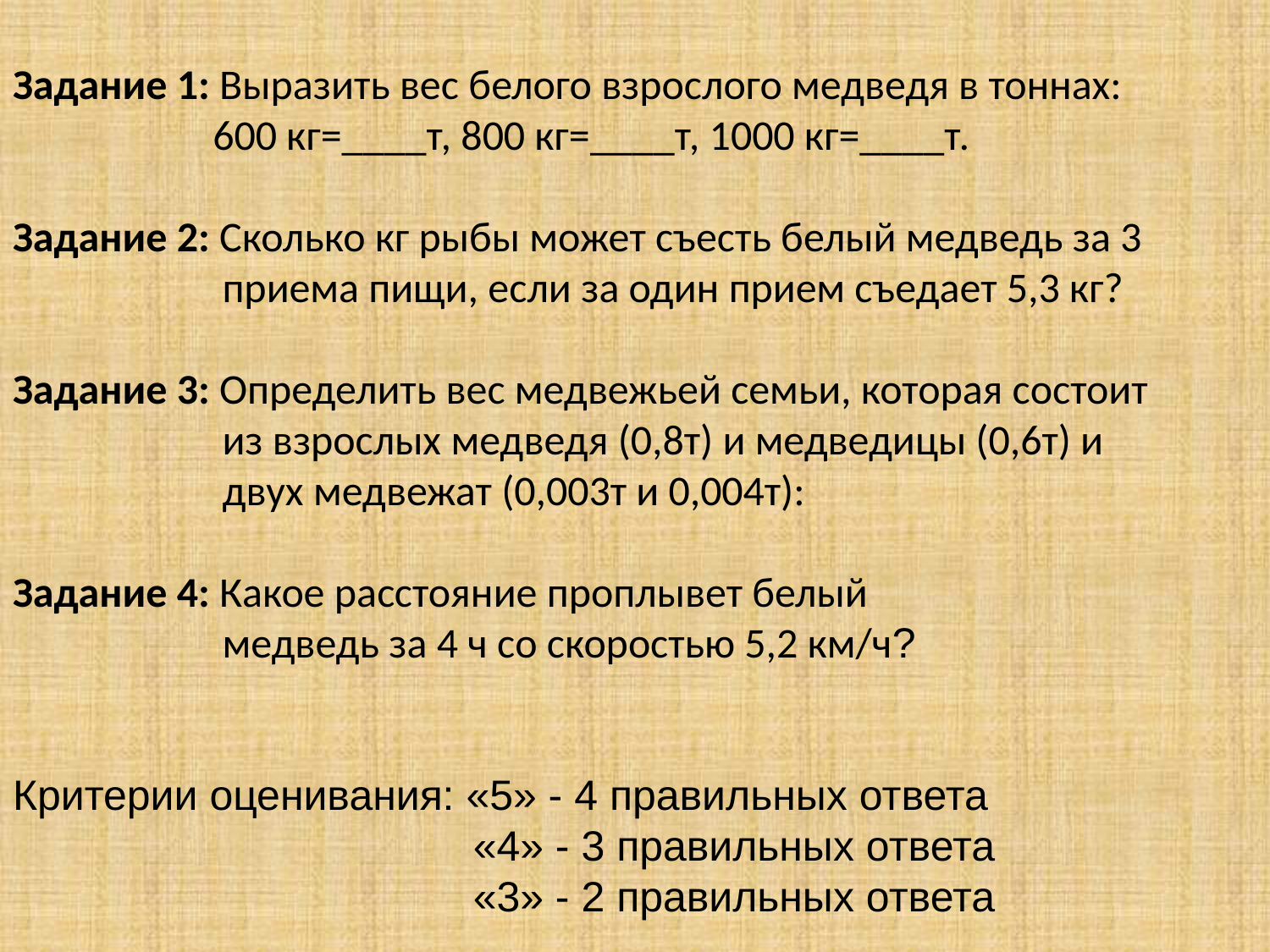

# Задание 1: Выразить вес белого взрослого медведя в тоннах: 600 кг=____т, 800 кг=____т, 1000 кг=____т. Задание 2: Сколько кг рыбы может съесть белый медведь за 3 приема пищи, если за один прием съедает 5,3 кг? Задание 3: Определить вес медвежьей семьи, которая состоит из взрослых медведя (0,8т) и медведицы (0,6т) и двух медвежат (0,003т и 0,004т): Задание 4: Какое расстояние проплывет белый медведь за 4 ч со скоростью 5,2 км/ч? Критерии оценивания: «5» - 4 правильных ответа «4» - 3 правильных ответа «3» - 2 правильных ответа